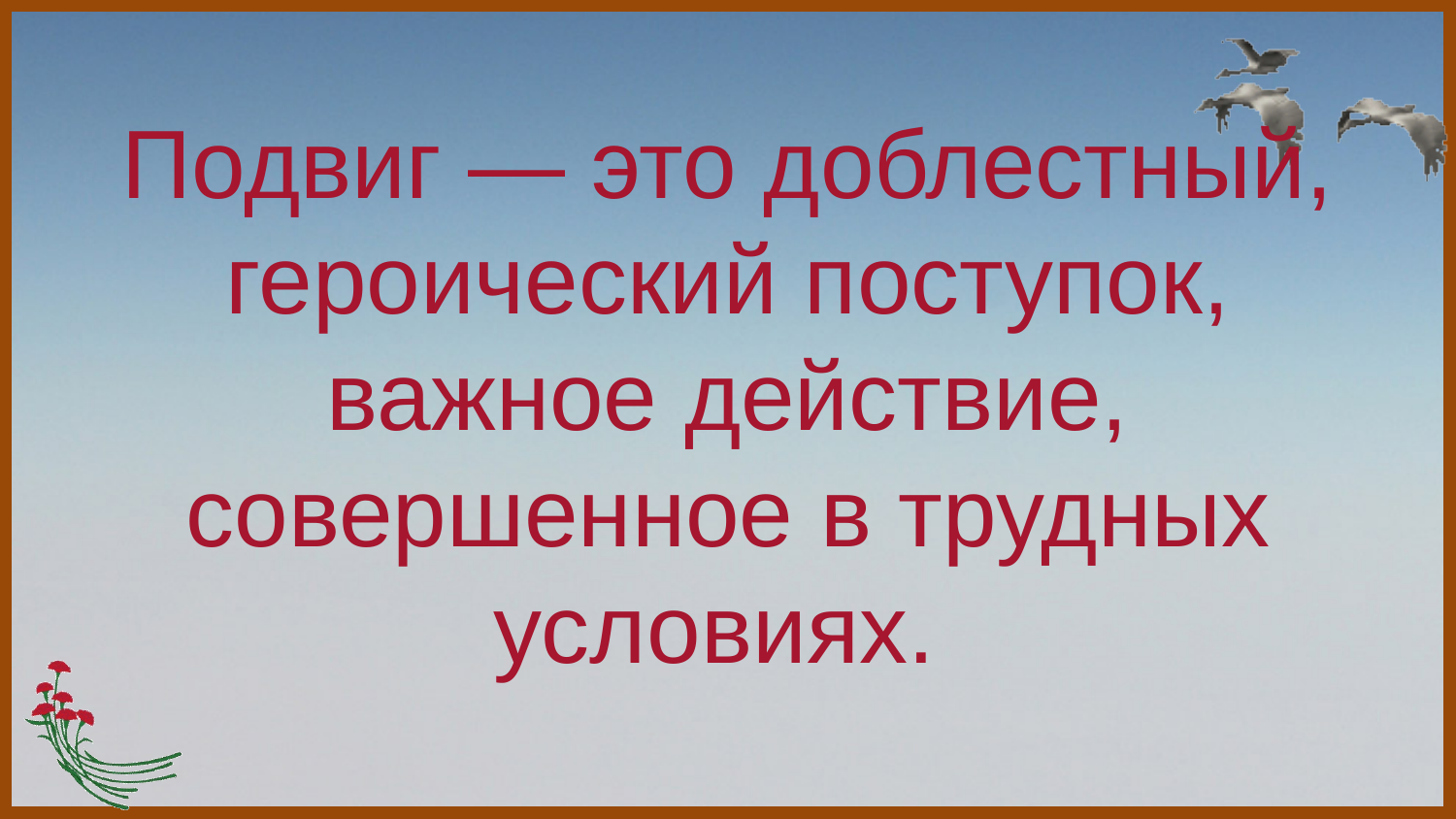

# Подвиг — это доблестный, героический поступок, важное действие, совершенное в трудных условиях.